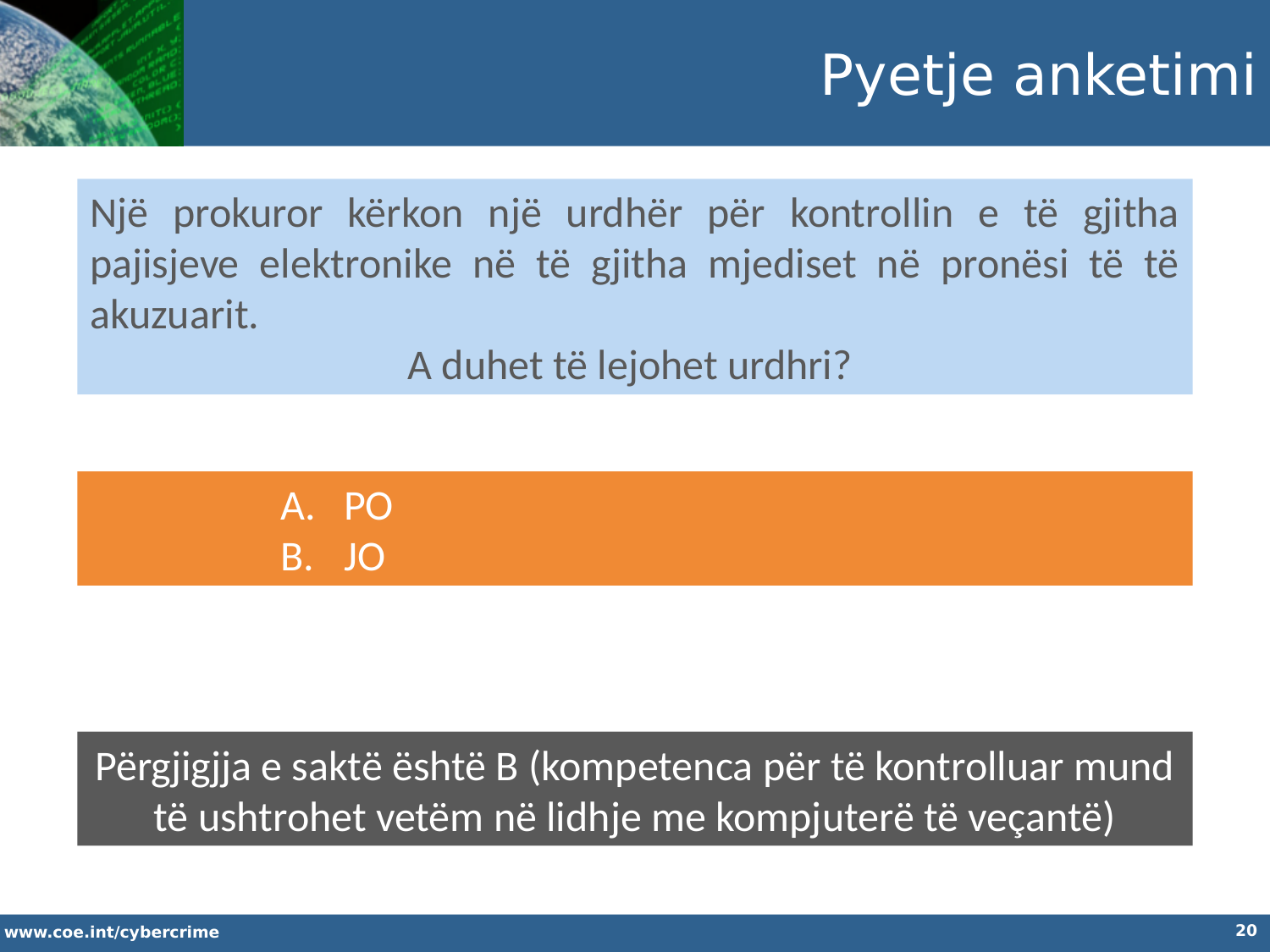

Pyetje anketimi
Një prokuror kërkon një urdhër për kontrollin e të gjitha pajisjeve elektronike në të gjitha mjediset në pronësi të të akuzuarit.
A duhet të lejohet urdhri?
PO
JO
Përgjigjja e saktë është B (kompetenca për të kontrolluar mund të ushtrohet vetëm në lidhje me kompjuterë të veçantë)